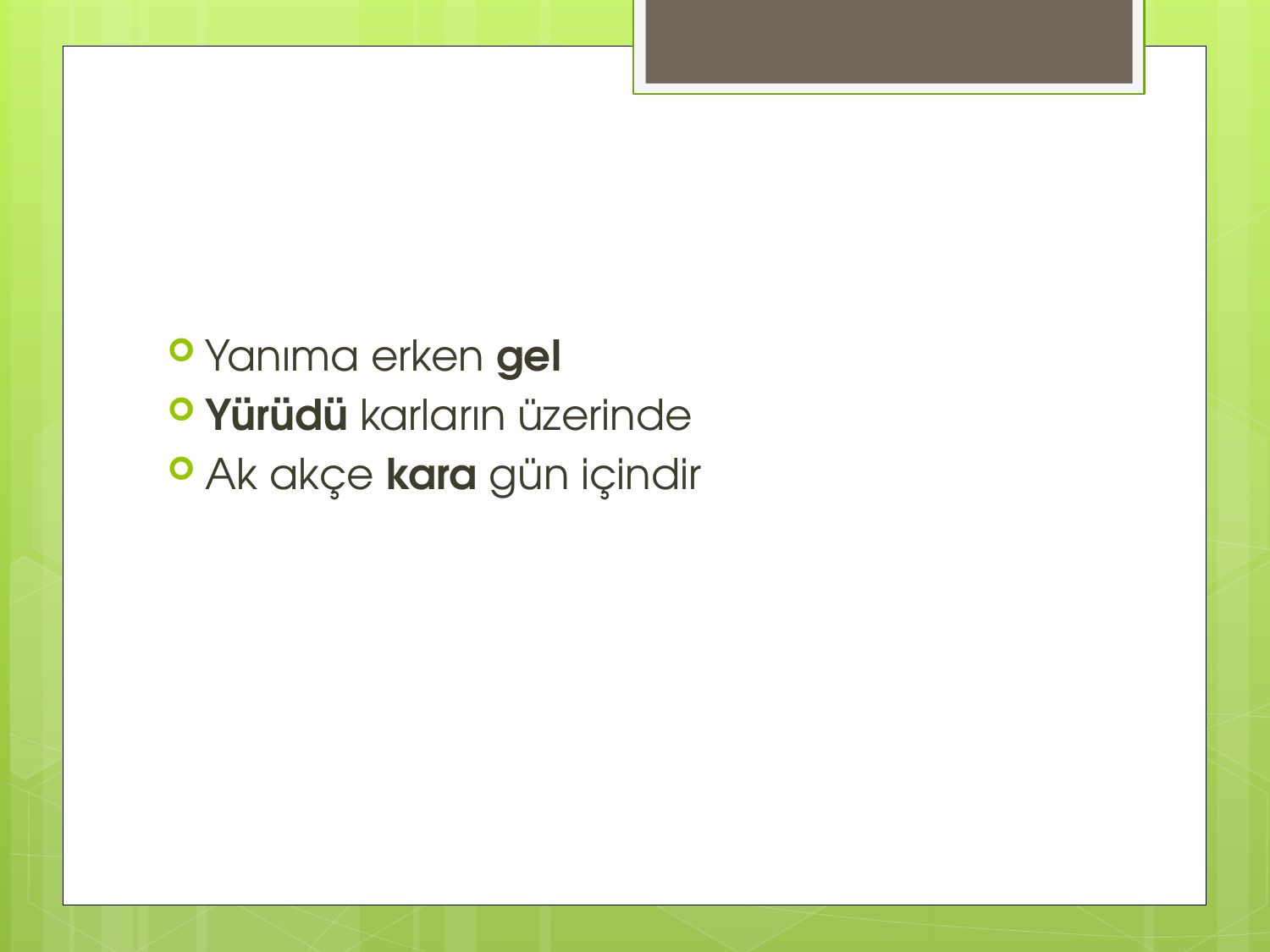

#
Yanıma erken gel
Yürüdü karların üzerinde
Ak akçe kara gün içindir